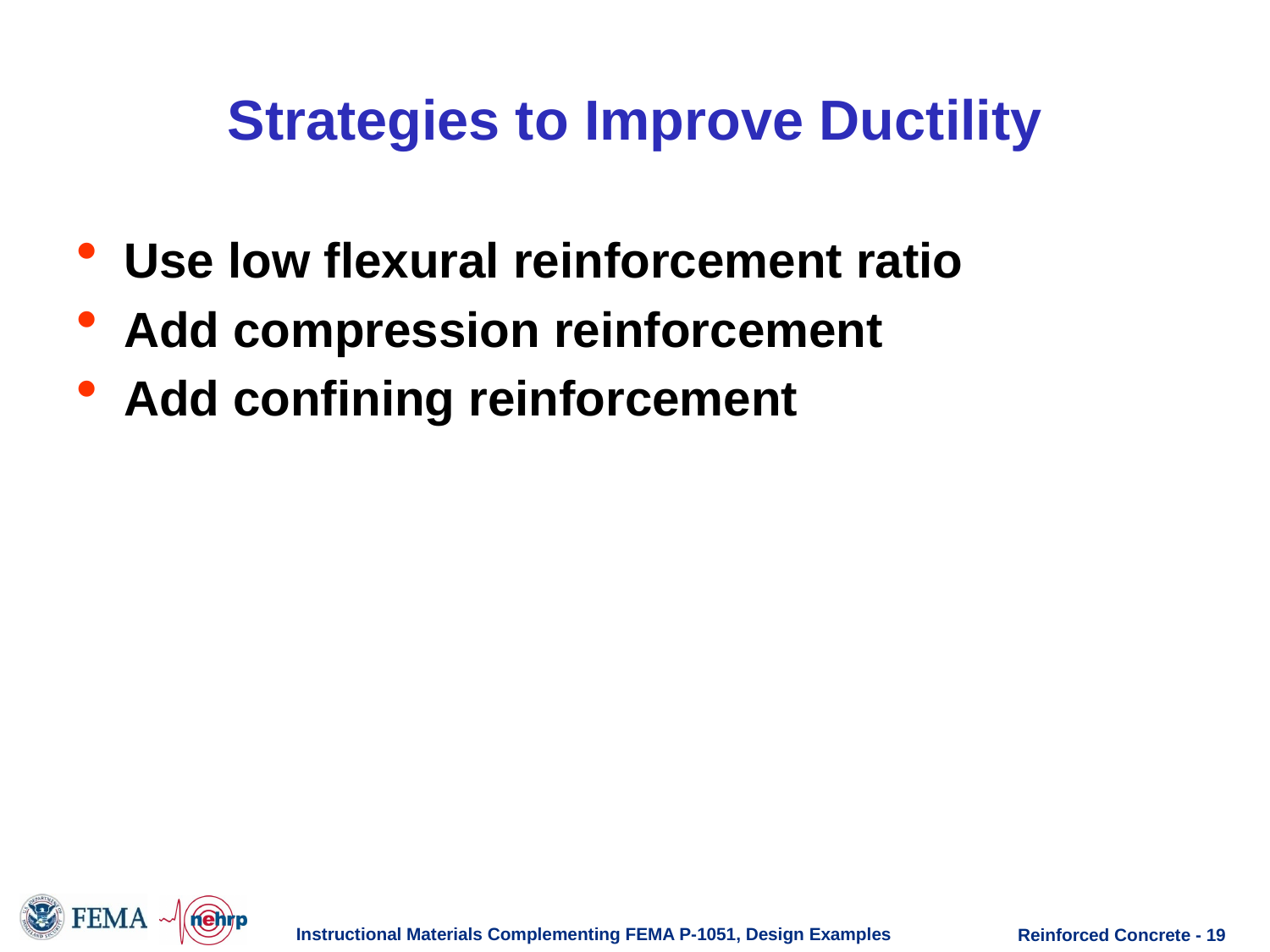

# Strategies to Improve Ductility
Use low flexural reinforcement ratio
Add compression reinforcement
Add confining reinforcement
Instructional Materials Complementing FEMA P-1051, Design Examples